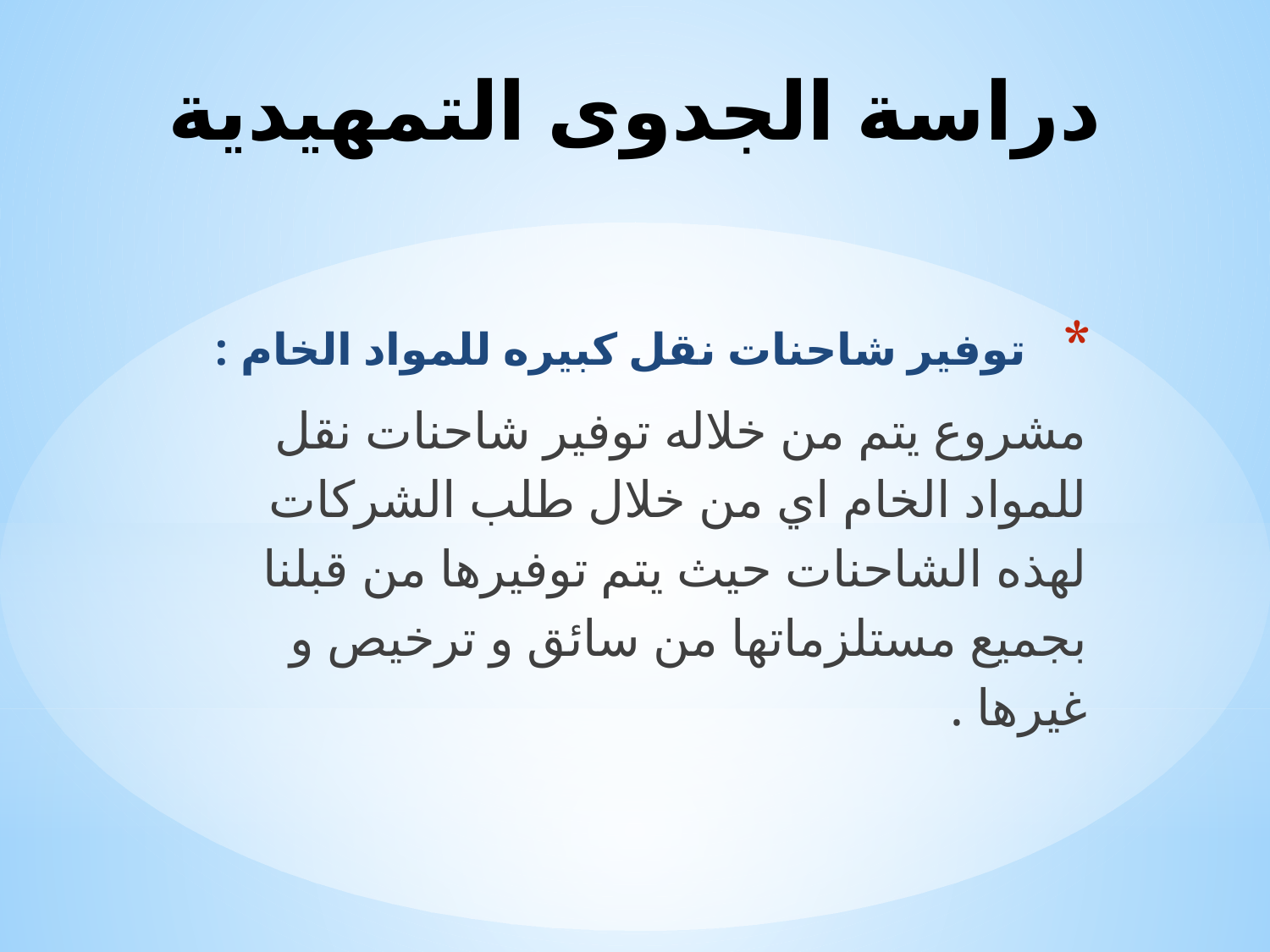

# دراسة الجدوى التمهيدية
توفير شاحنات نقل كبيره للمواد الخام :
مشروع يتم من خلاله توفير شاحنات نقل للمواد الخام اي من خلال طلب الشركات لهذه الشاحنات حيث يتم توفيرها من قبلنا بجميع مستلزماتها من سائق و ترخيص و غيرها .